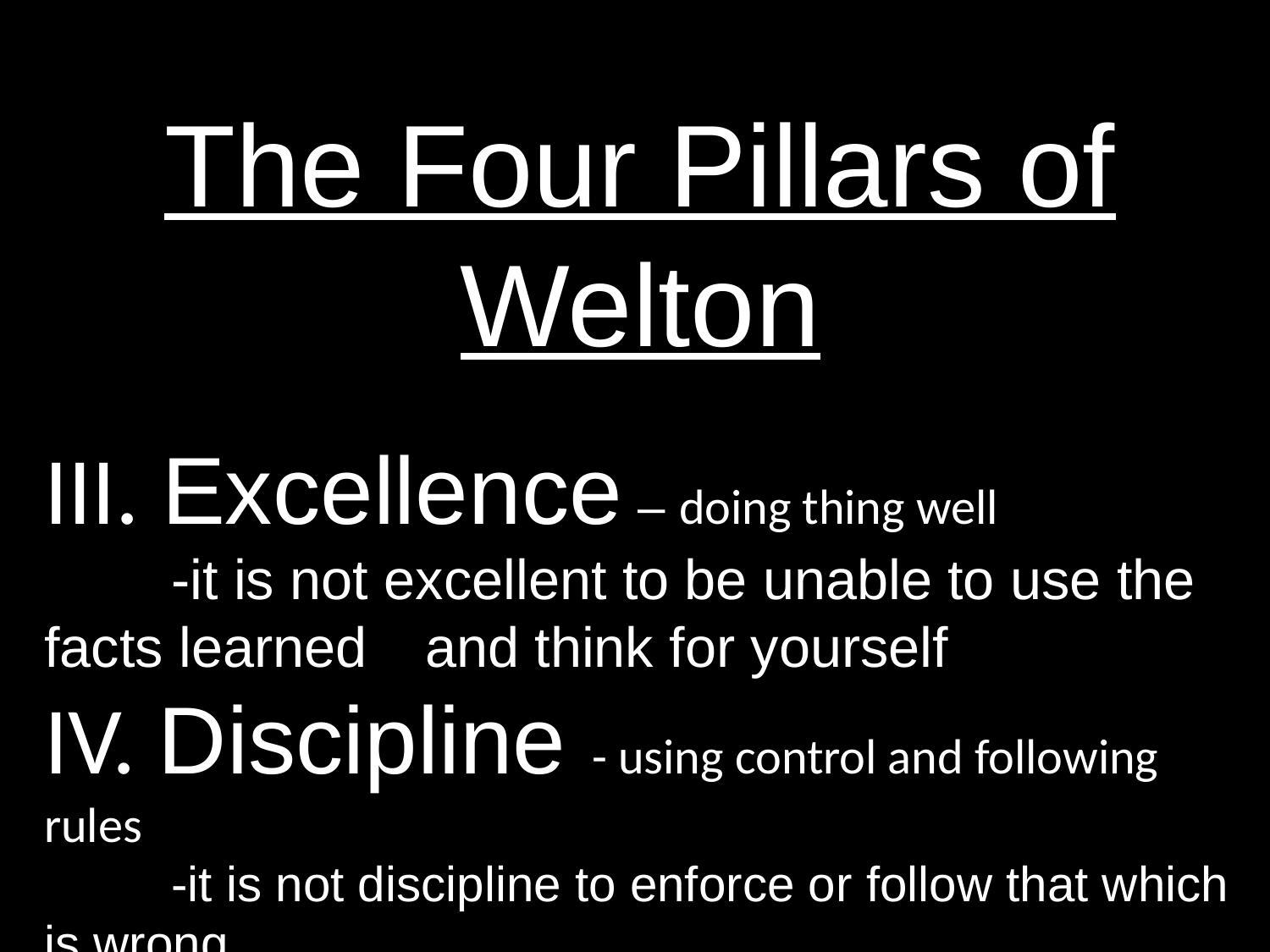

The Four Pillars of Welton

III. Excellence – doing thing well
	-it is not excellent to be unable to use the facts learned 	and think for yourself
IV. Discipline - using control and following rules
	-it is not discipline to enforce or follow that which is wrong